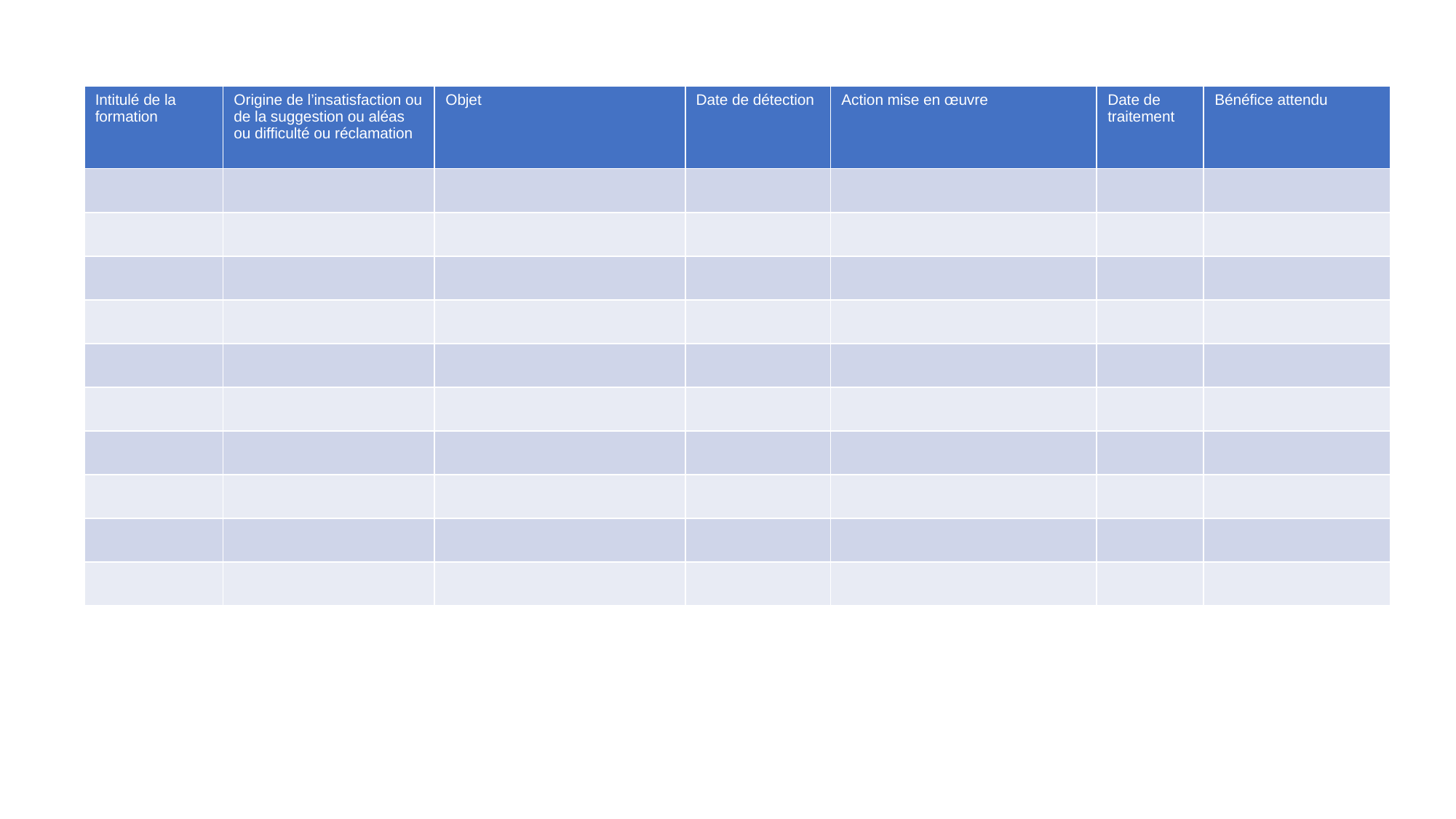

# tableau d’amélioration continue
| Intitulé de la formation | Origine de l’insatisfaction ou de la suggestion ou aléas ou difficulté ou réclamation | Objet | Date de détection | Action mise en œuvre | Date de traitement | Bénéfice attendu |
| --- | --- | --- | --- | --- | --- | --- |
|  |  |  |  |  |  |  |
|  |  |  |  |  |  |  |
|  |  |  |  |  |  |  |
|  |  |  |  |  |  |  |
|  |  |  |  |  |  |  |
|  |  |  |  |  |  |  |
|  |  |  |  |  |  |  |
|  |  |  |  |  |  |  |
|  |  |  |  |  |  |  |
|  |  |  |  |  |  |  |